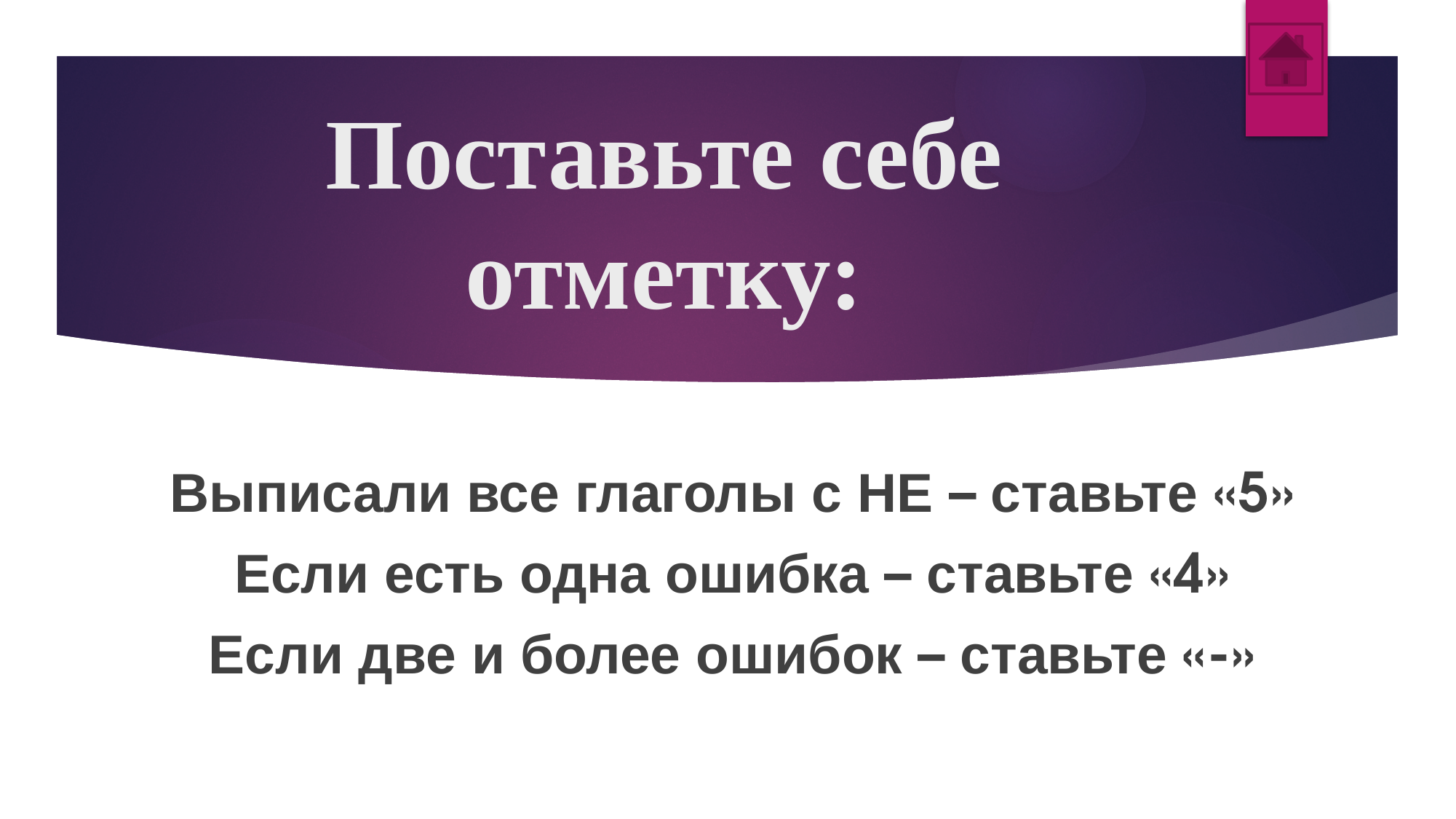

# Поставьте себе отметку:
Выписали все глаголы с НЕ – ставьте «5»
Если есть одна ошибка – ставьте «4»
Если две и более ошибок – ставьте «-»